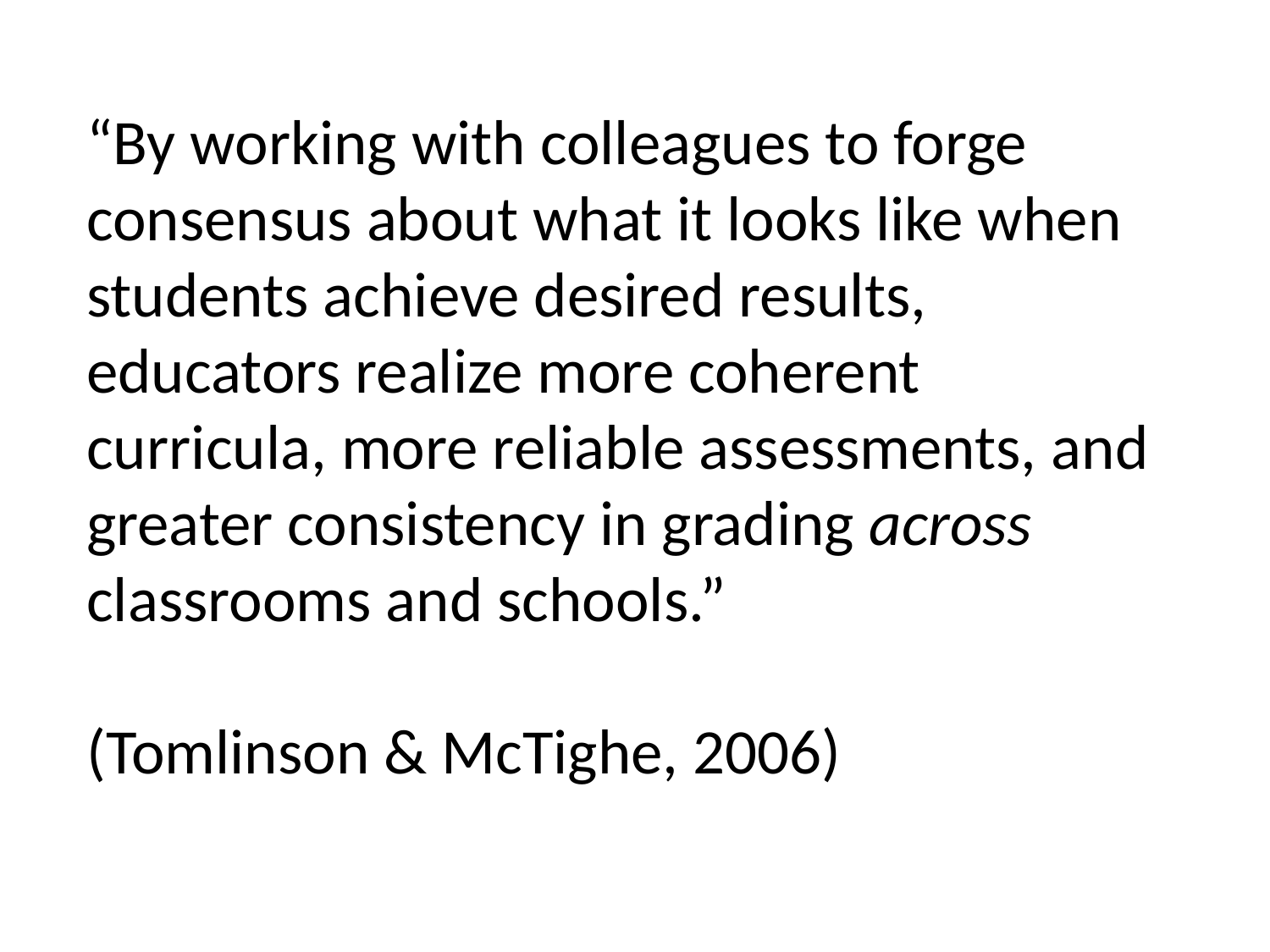

“By working with colleagues to forge consensus about what it looks like when students achieve desired results, educators realize more coherent curricula, more reliable assessments, and greater consistency in grading across classrooms and schools.”

(Tomlinson & McTighe, 2006)